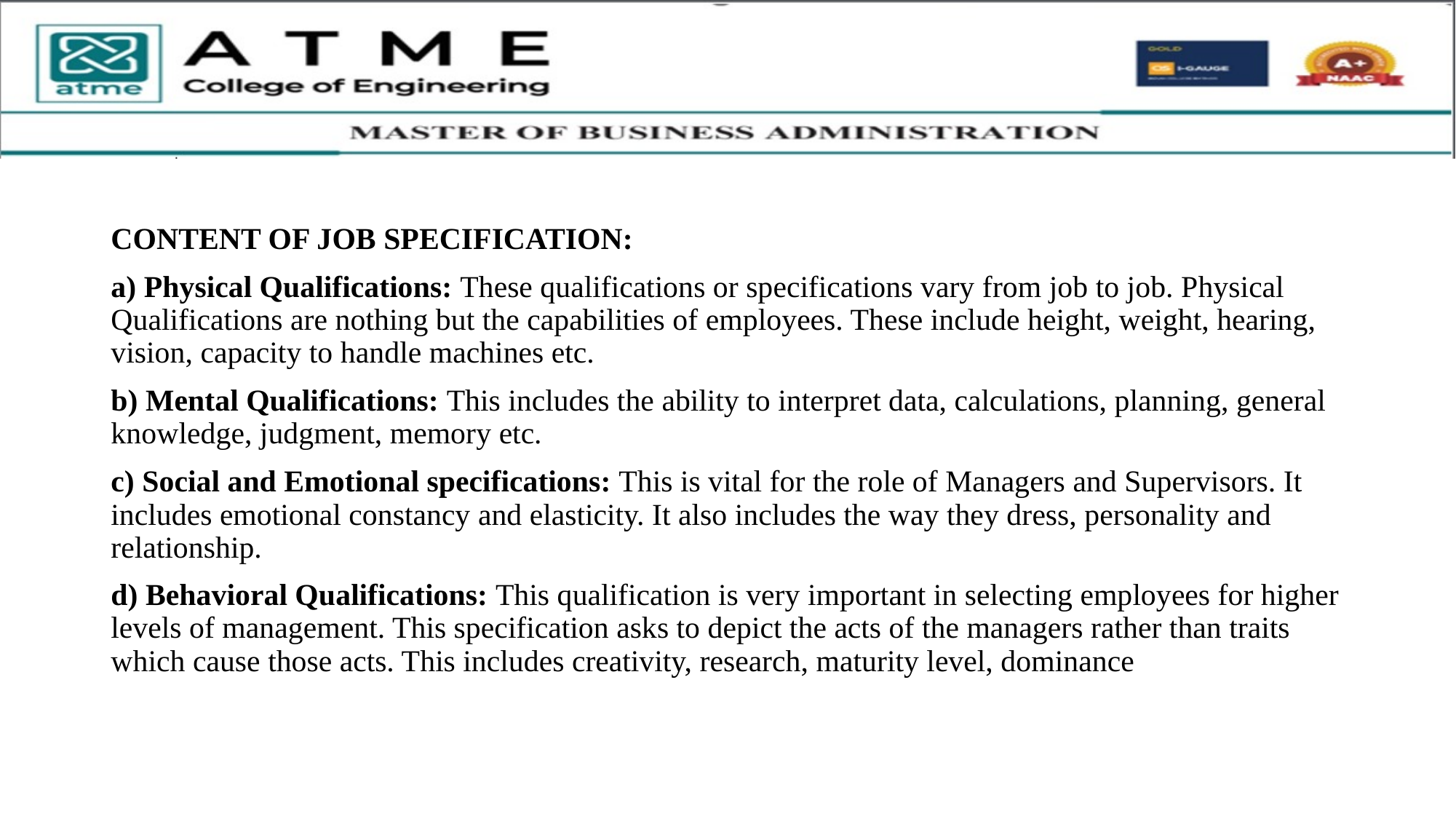

CONTENT OF JOB SPECIFICATION:
a) Physical Qualifications: These qualifications or specifications vary from job to job. Physical Qualifications are nothing but the capabilities of employees. These include height, weight, hearing, vision, capacity to handle machines etc.
b) Mental Qualifications: This includes the ability to interpret data, calculations, planning, general knowledge, judgment, memory etc.
c) Social and Emotional specifications: This is vital for the role of Managers and Supervisors. It includes emotional constancy and elasticity. It also includes the way they dress, personality and relationship.
d) Behavioral Qualifications: This qualification is very important in selecting employees for higher levels of management. This specification asks to depict the acts of the managers rather than traits which cause those acts. This includes creativity, research, maturity level, dominance